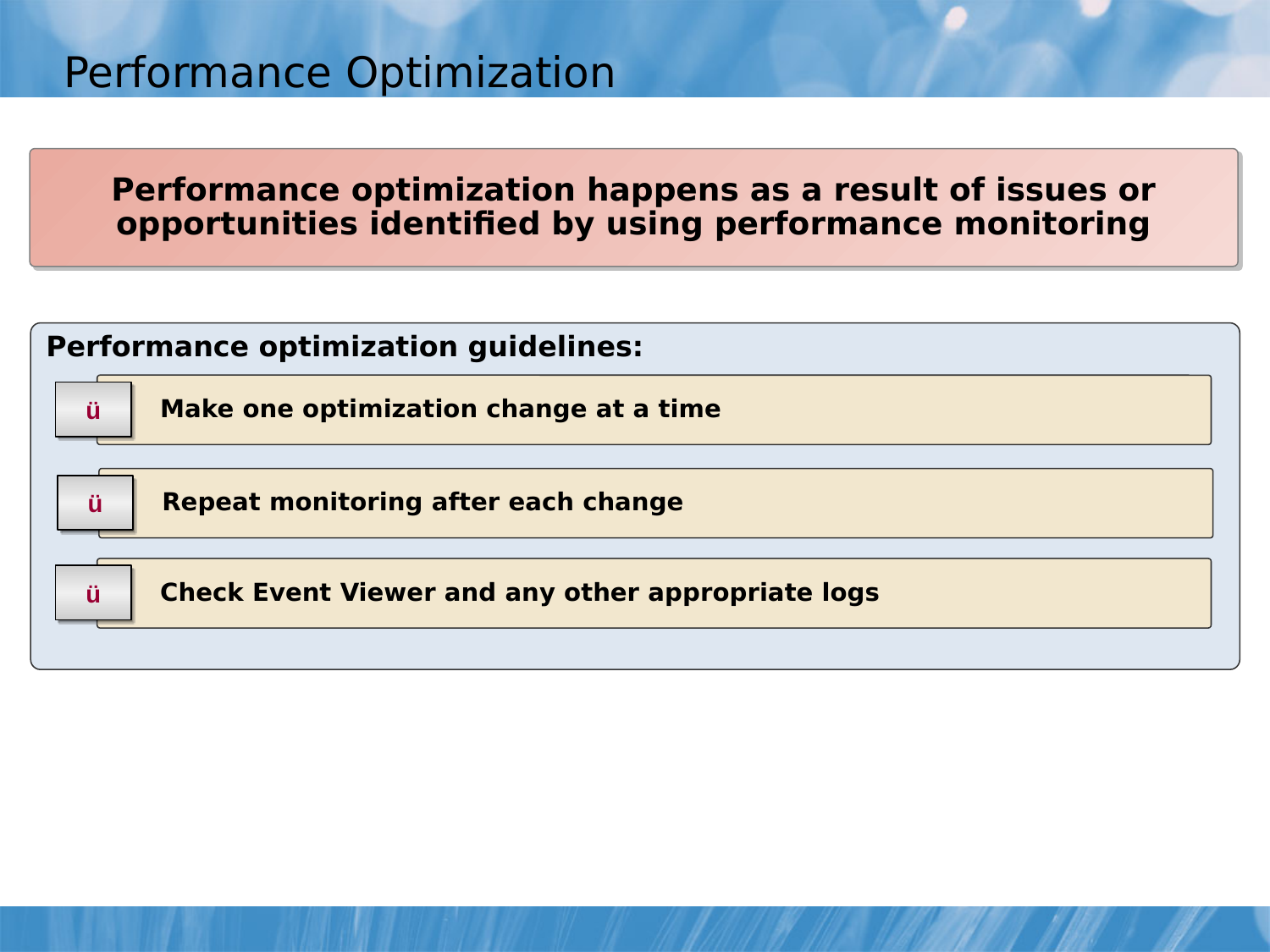

# Performance Optimization
Performance optimization happens as a result of issues or opportunities identified by using performance monitoring
Performance optimization guidelines:
	   Make one optimization change at a time
ü
	   Repeat monitoring after each change
ü
	   Check Event Viewer and any other appropriate logs
ü